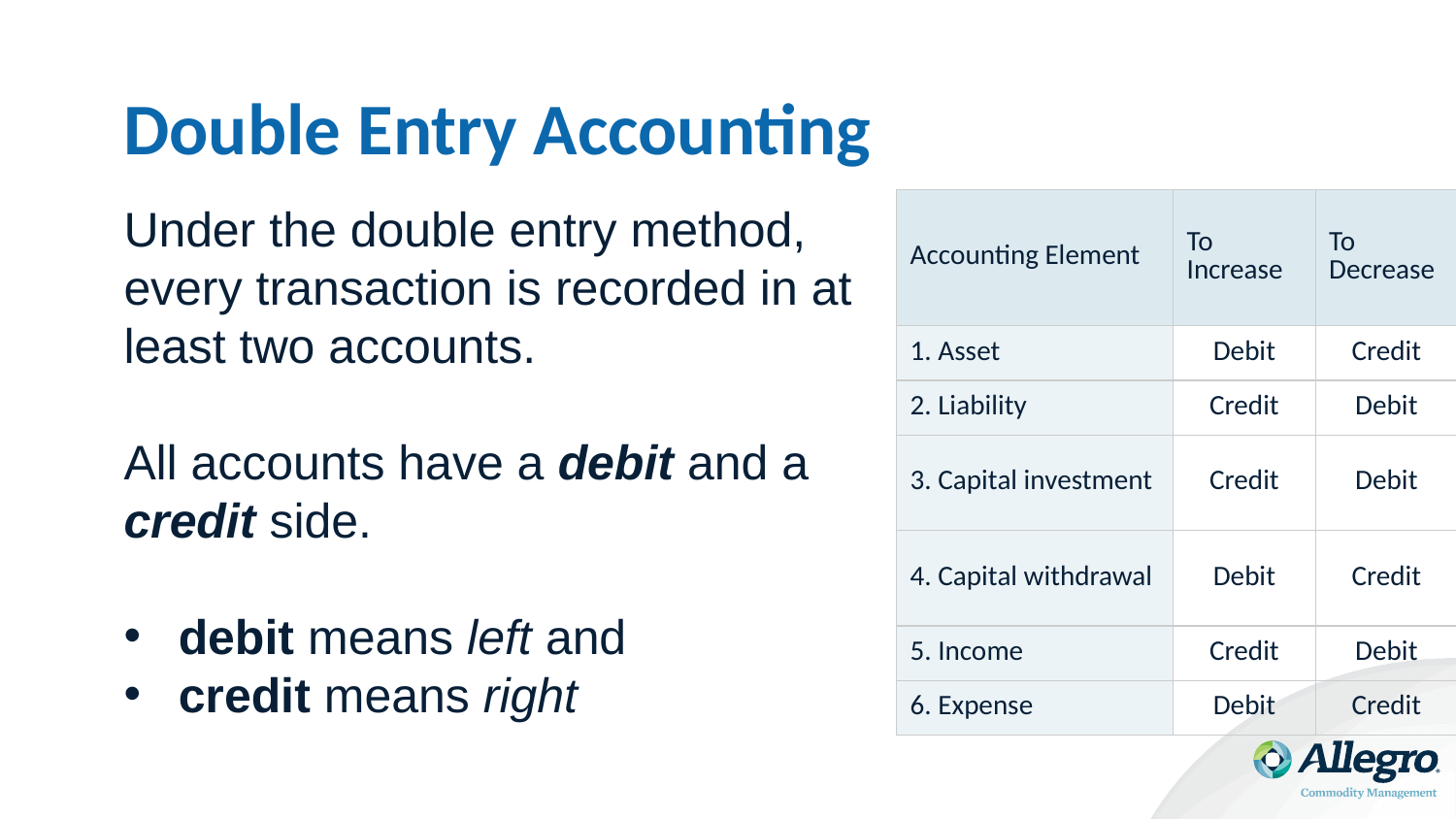

# Double Entry Accounting
| Accounting Element | To Increase | To Decrease |
| --- | --- | --- |
| 1. Asset | Debit | Credit |
| 2. Liability | Credit | Debit |
| 3. Capital investment | Credit | Debit |
| 4. Capital withdrawal | Debit | Credit |
| 5. Income | Credit | Debit |
| 6. Expense | Debit | Credit |
Under the double entry method, every transaction is recorded in at least two accounts.

All accounts have a debit and a credit side.

debit means left and
credit means right